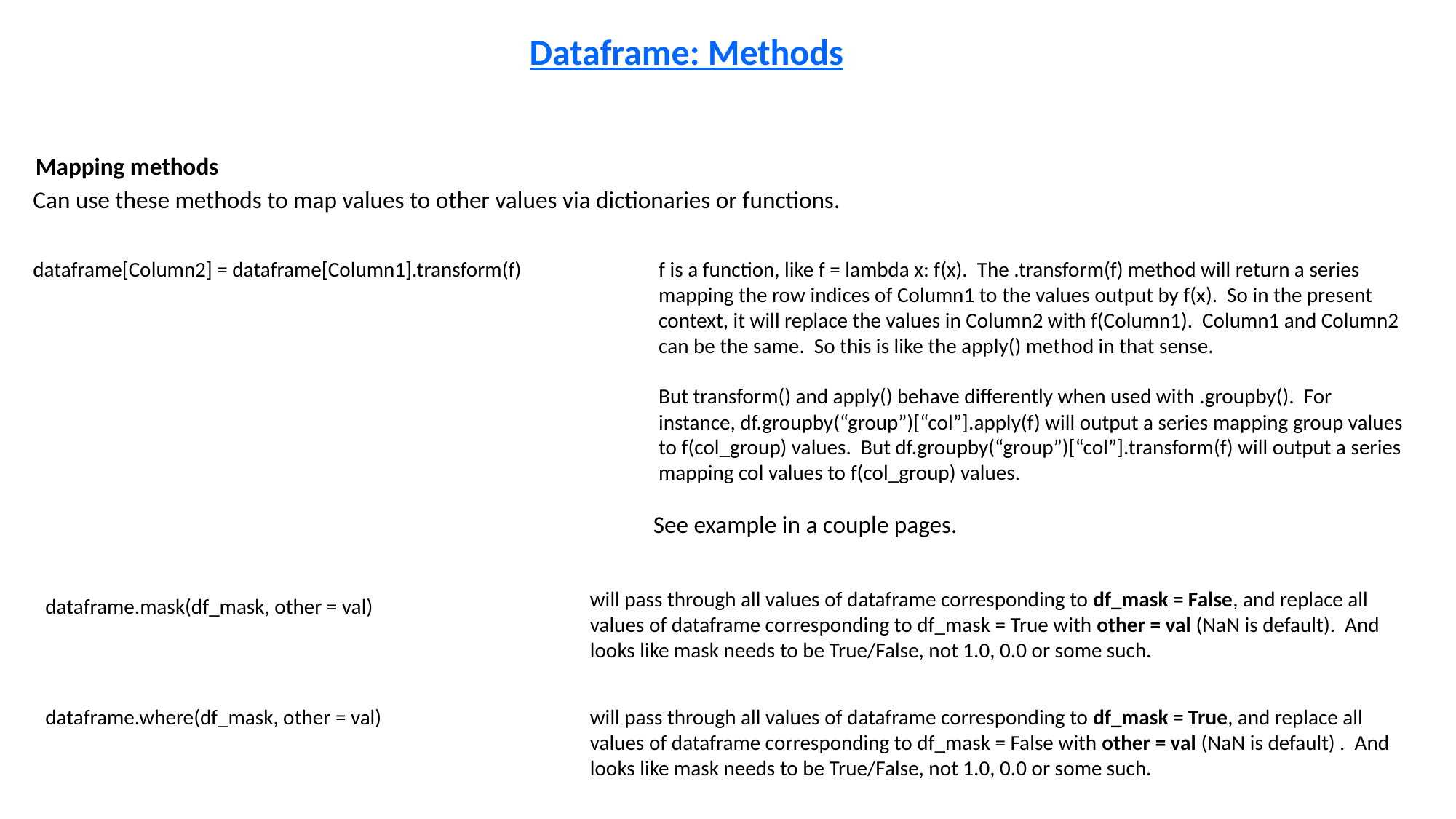

Dataframe: Methods
Mapping methods
Can use these methods to map values to other values via dictionaries or functions.
dataframe[Column2] = dataframe[Column1].transform(f)
f is a function, like f = lambda x: f(x).  The .transform(f) method will return a series mapping the row indices of Column1 to the values output by f(x).  So in the present context, it will replace the values in Column2 with f(Column1).  Column1 and Column2 can be the same.  So this is like the apply() method in that sense.

But transform() and apply() behave differently when used with .groupby().  For instance, df.groupby(“group”)[“col”].apply(f) will output a series mapping group values to f(col_group) values.  But df.groupby(“group”)[“col”].transform(f) will output a series mapping col values to f(col_group) values.
See example in a couple pages.
will pass through all values of dataframe corresponding to df_mask = False, and replace all values of dataframe corresponding to df_mask = True with other = val (NaN is default).  And looks like mask needs to be True/False, not 1.0, 0.0 or some such.
dataframe.mask(df_mask, other = val)
dataframe.where(df_mask, other = val)
will pass through all values of dataframe corresponding to df_mask = True, and replace all values of dataframe corresponding to df_mask = False with other = val (NaN is default) .  And looks like mask needs to be True/False, not 1.0, 0.0 or some such.